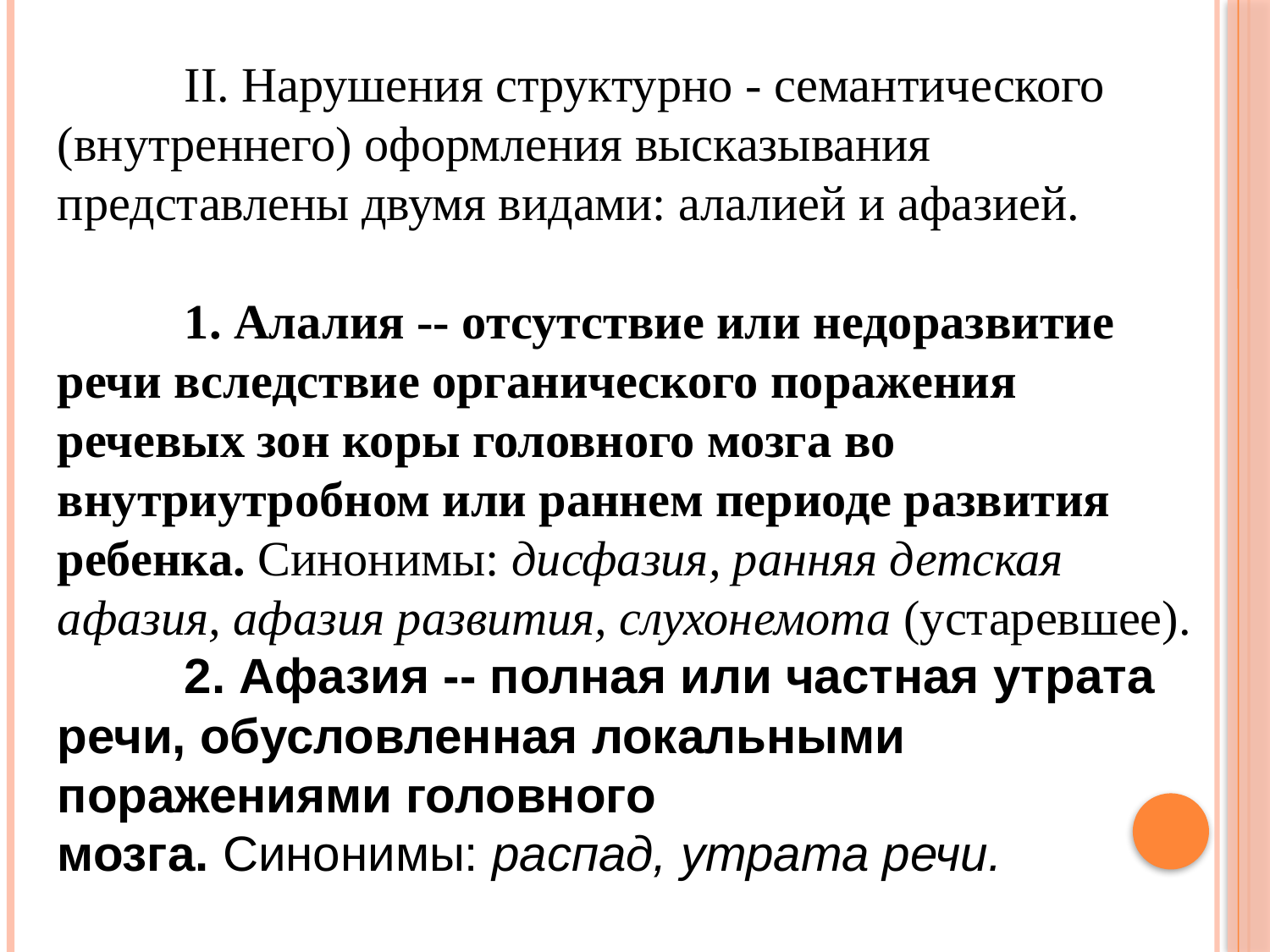

#
	II. Нарушения структурно - семантического (внутреннего) оформления высказывания представлены двумя видами: алалией и афазией.

	1. Алалия -- отсутствие или недоразвитие речи вследствие органического поражения речевых зон коры головного мозга во внутриутробном или раннем периоде развития ребенка. Синонимы: дисфазия, ранняя детская афазия, афазия развития, слухонемота (устаревшее).
	2. Афазия -- полная или частная утрата речи, обусловленная локальными поражениями головного мозга. Синонимы: распад, утрата речи.